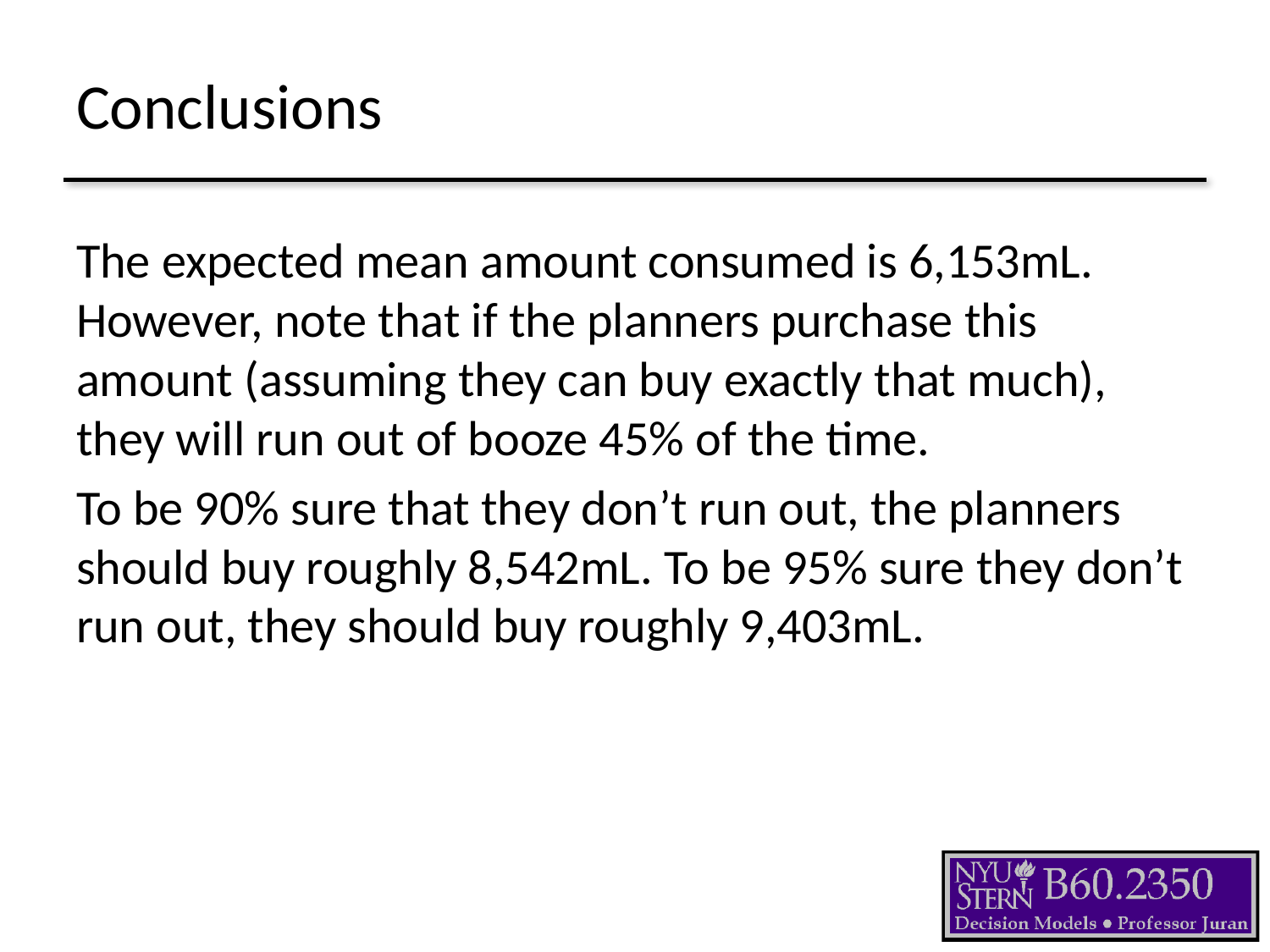

# Conclusions
The expected mean amount consumed is 6,153mL. However, note that if the planners purchase this amount (assuming they can buy exactly that much), they will run out of booze 45% of the time.
To be 90% sure that they don’t run out, the planners should buy roughly 8,542mL. To be 95% sure they don’t run out, they should buy roughly 9,403mL.